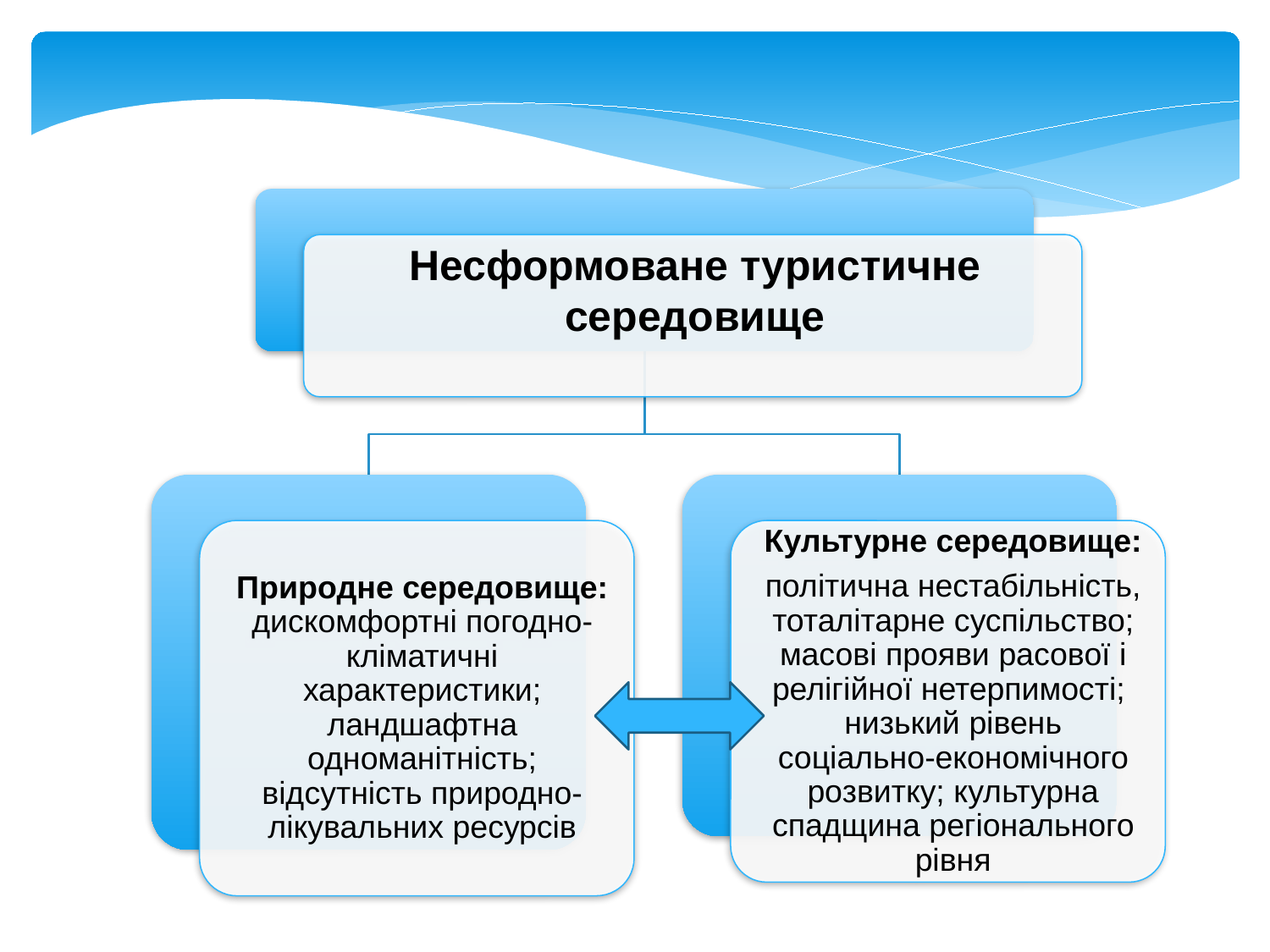

Несформоване туристичне середовище

Природне середовище: дискомфортні погодно-кліматичні характеристики; ландшафтна одноманітність; відсутність природно-лікувальних ресурсів
Культурне середовище:
політична нестабільність, тоталітарне суспільство; масові прояви расової і релігійної нетерпимості;  низький рівень соціально-економічного розвитку; культурна спадщина регіонального рівня